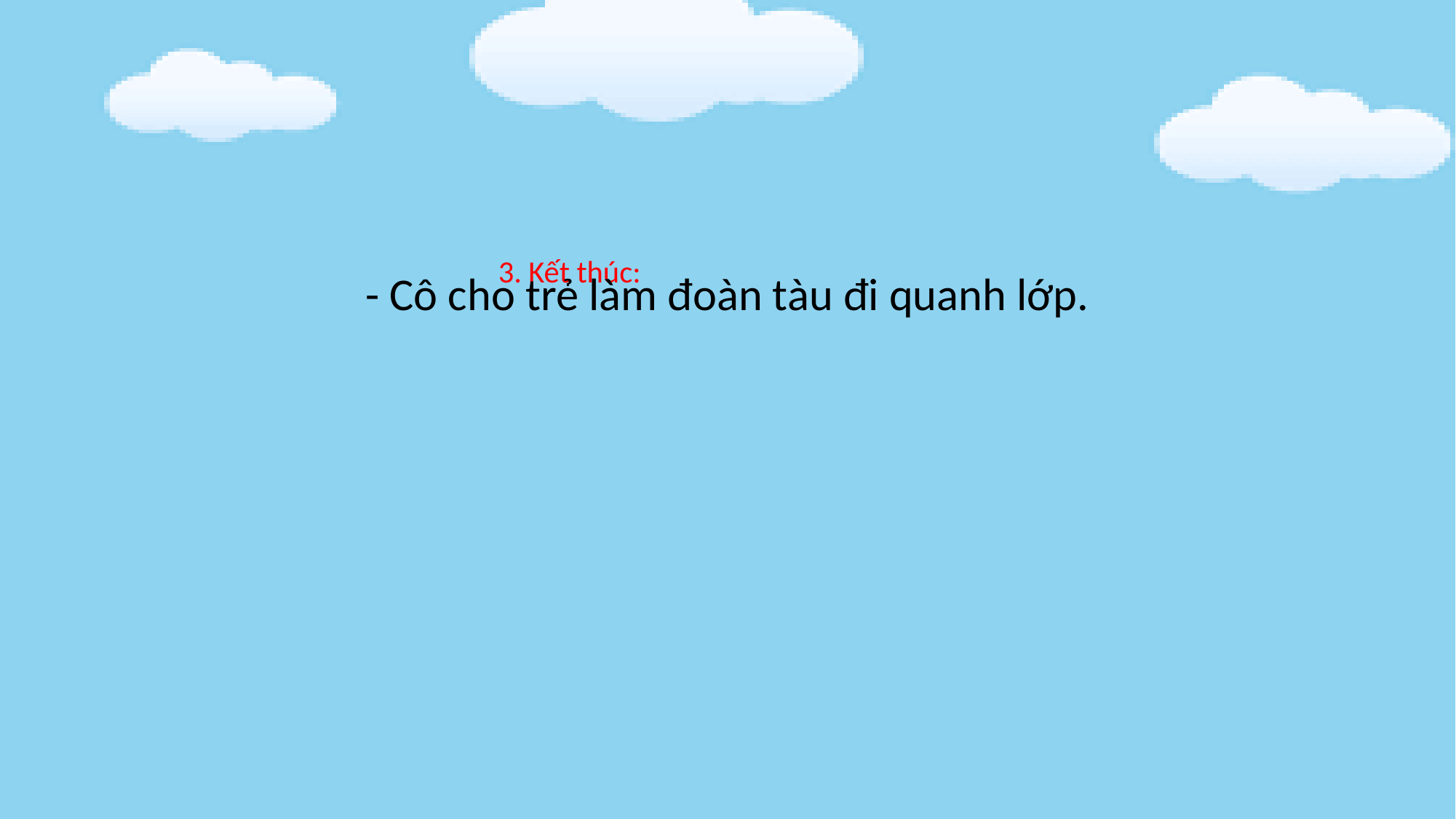

# 3. Kết thúc:
- Cô cho trẻ làm đoàn tàu đi quanh lớp.